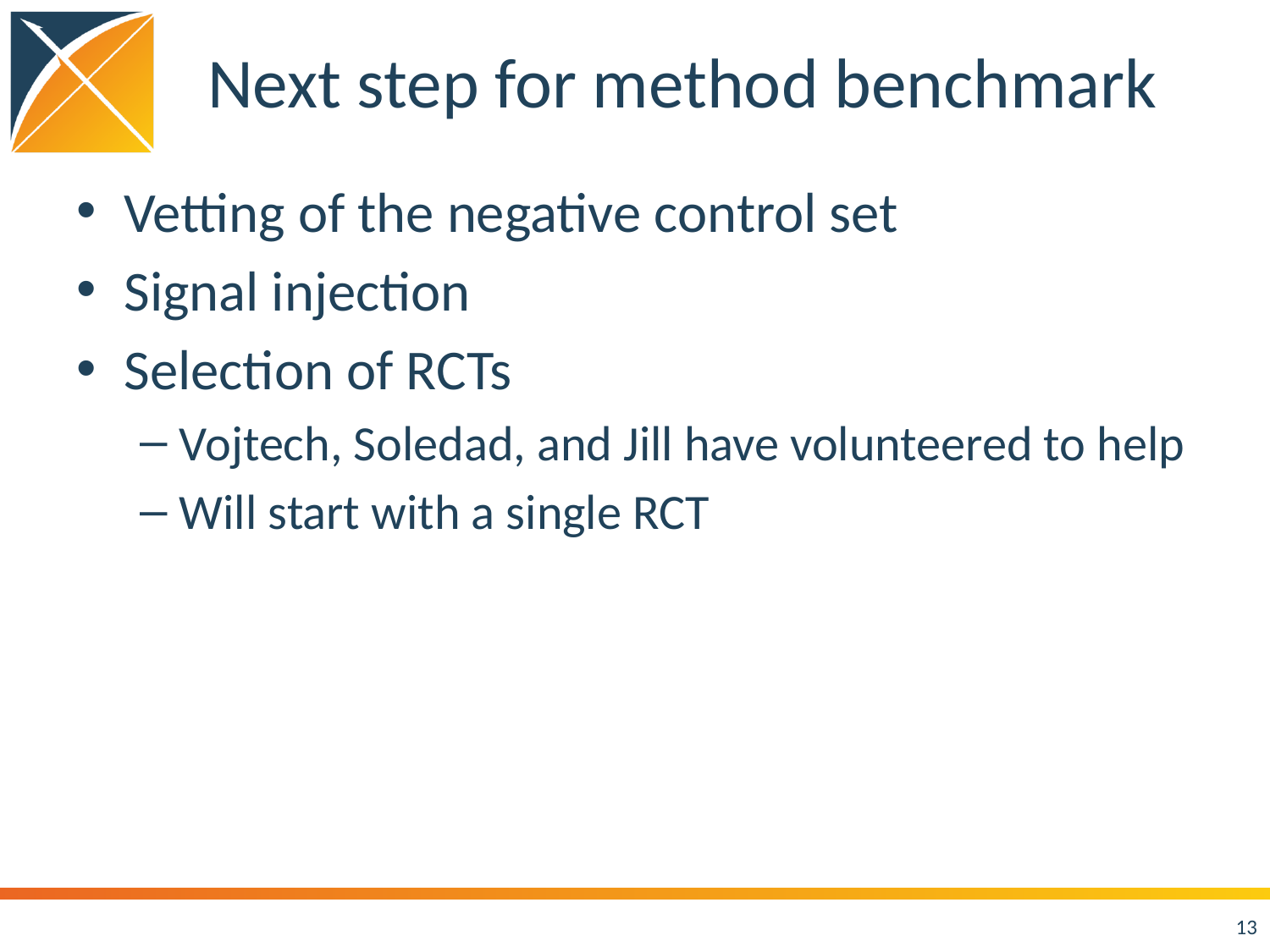

# Next step for method benchmark
Vetting of the negative control set
Signal injection
Selection of RCTs
Vojtech, Soledad, and Jill have volunteered to help
Will start with a single RCT
13